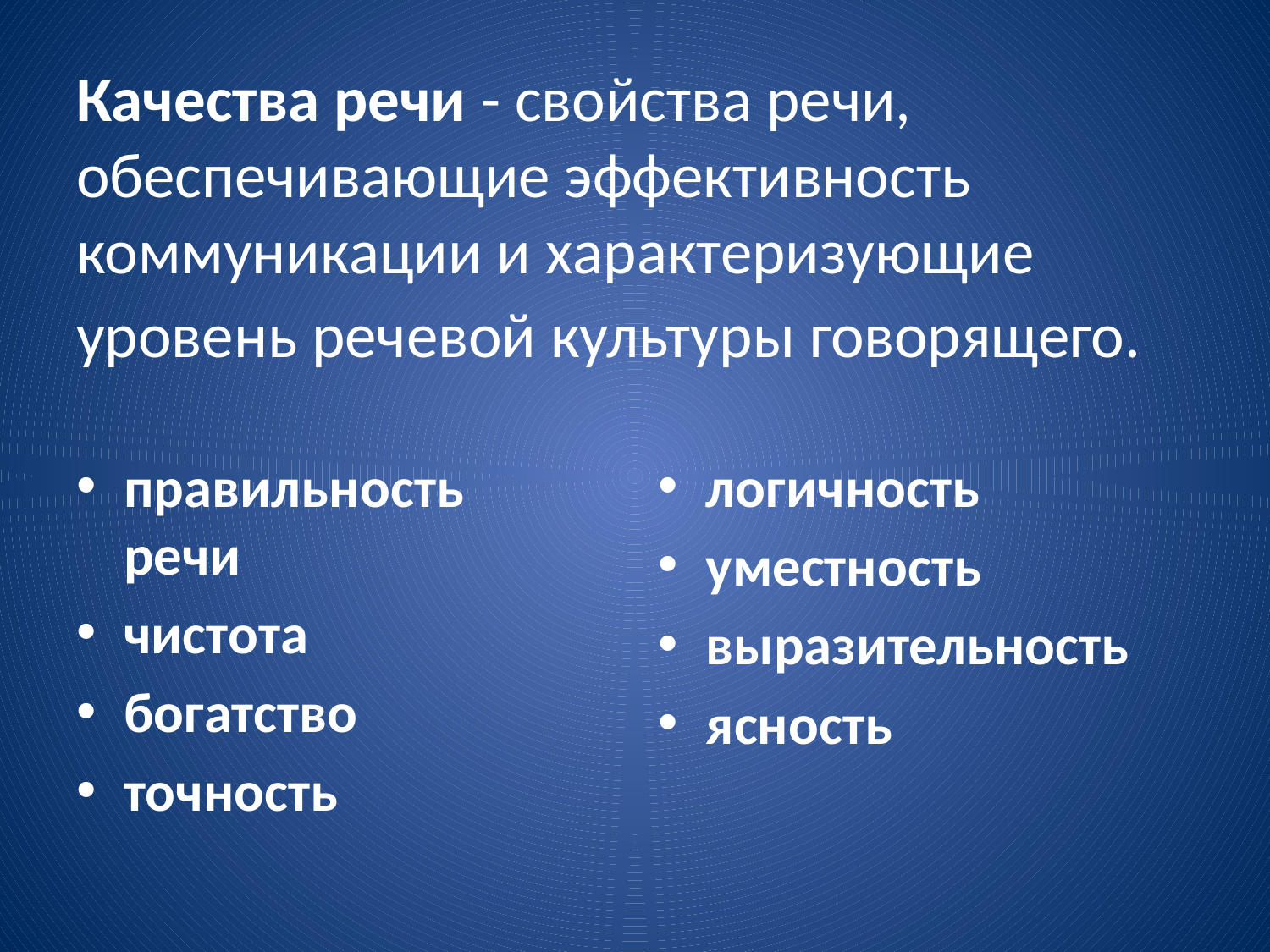

# Качества речи - свойства речи, обеспечивающие эффективность коммуникации и характеризующие уровень речевой культуры говорящего.
правильность речи
чистота
богатство
точность
логичность
уместность
выразительность
ясность